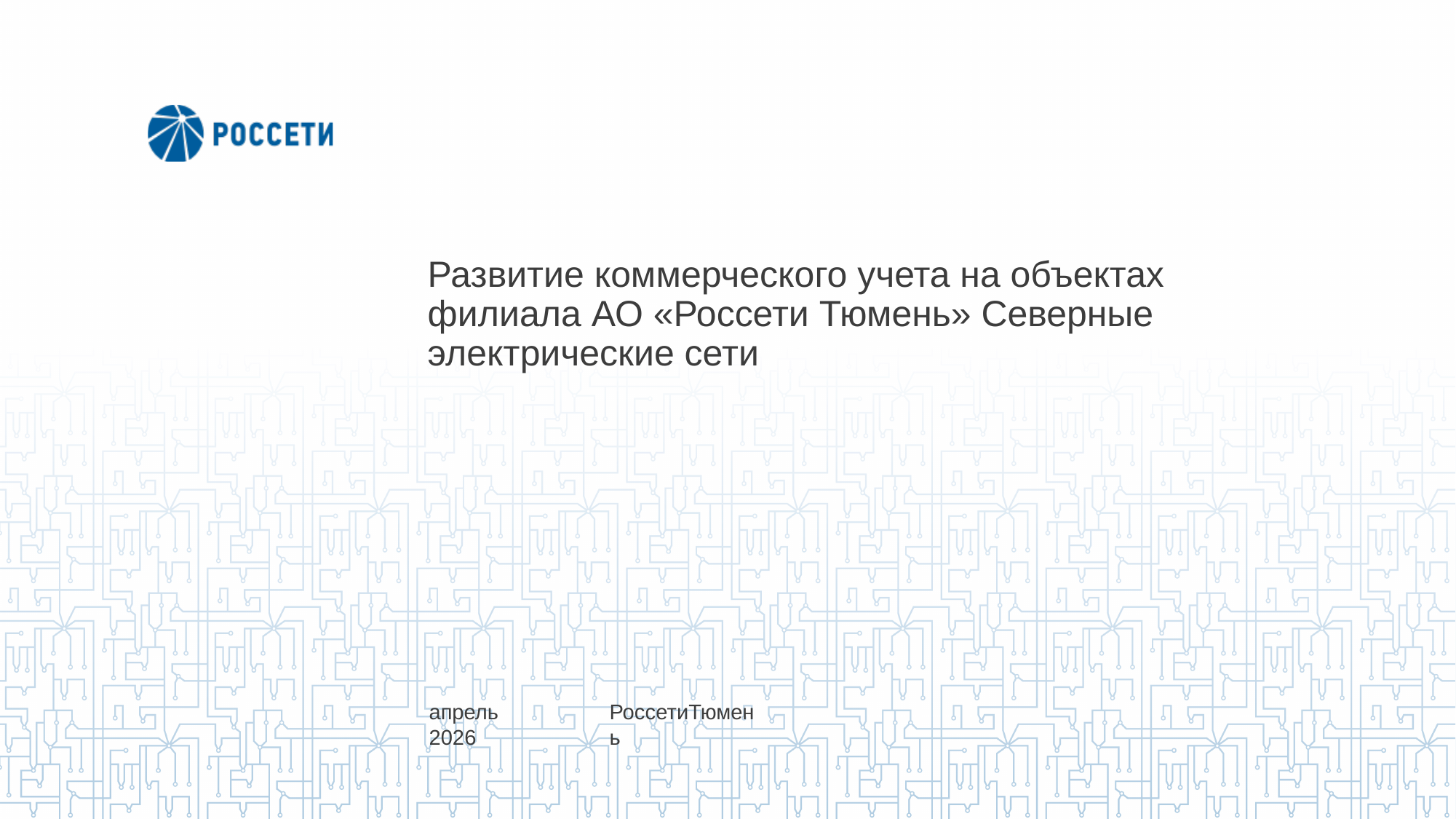

Развитие коммерческого учета на объектах
филиала АО «Россети Тюмень» Северные электрические сети

апрель 2026
РоссетиТюмень